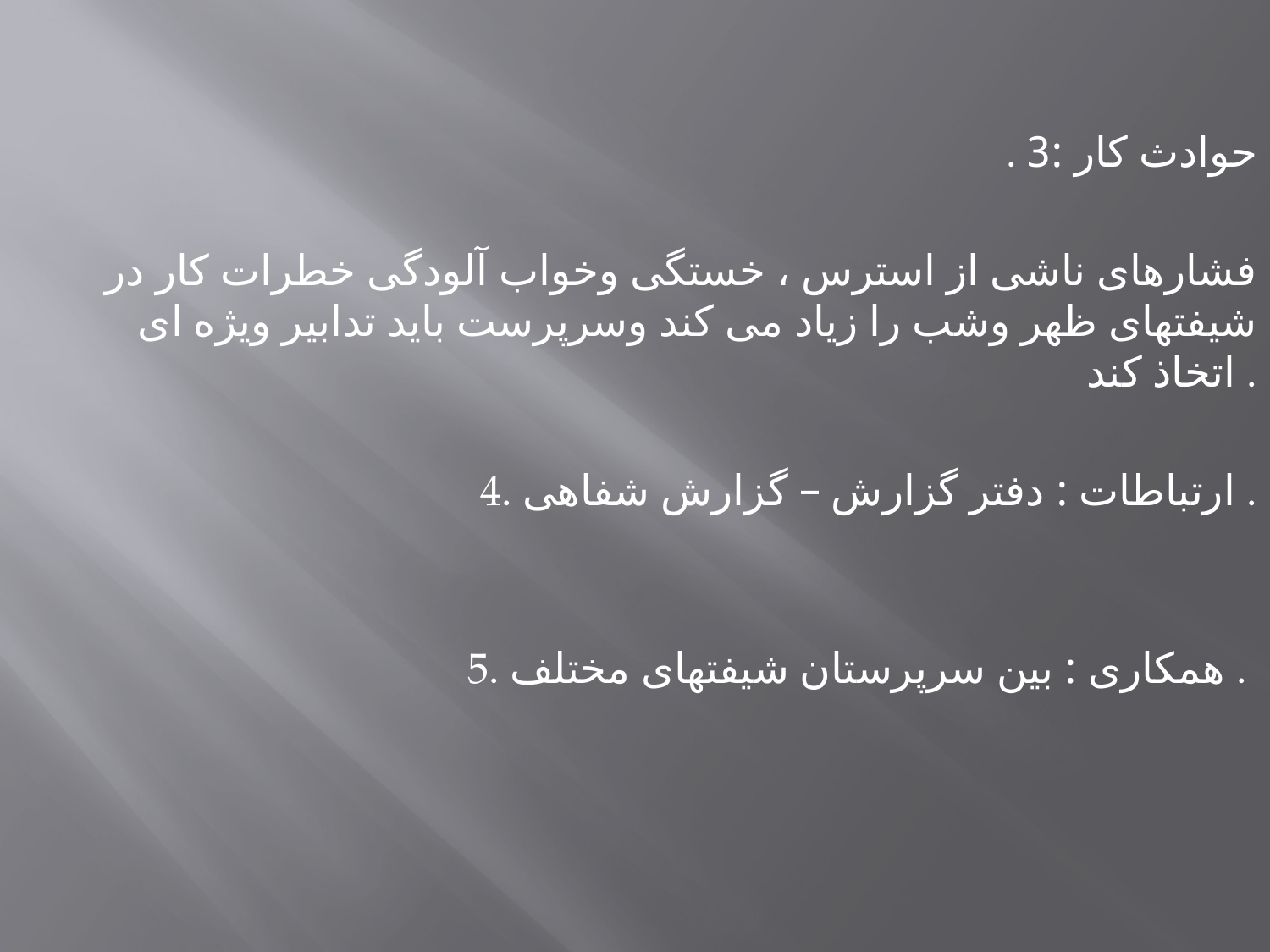

. حوادث کار :3

فشارهای ناشی از استرس ، خستگی وخواب آلودگی خطرات کار در شیفتهای ظهر وشب را زیاد می کند وسرپرست باید تدابیر ویژه ای اتخاذ کند .

4. ارتباطات : دفتر گزارش – گزارش شفاهی .

5. همکاری : بین سرپرستان شیفتهای مختلف .